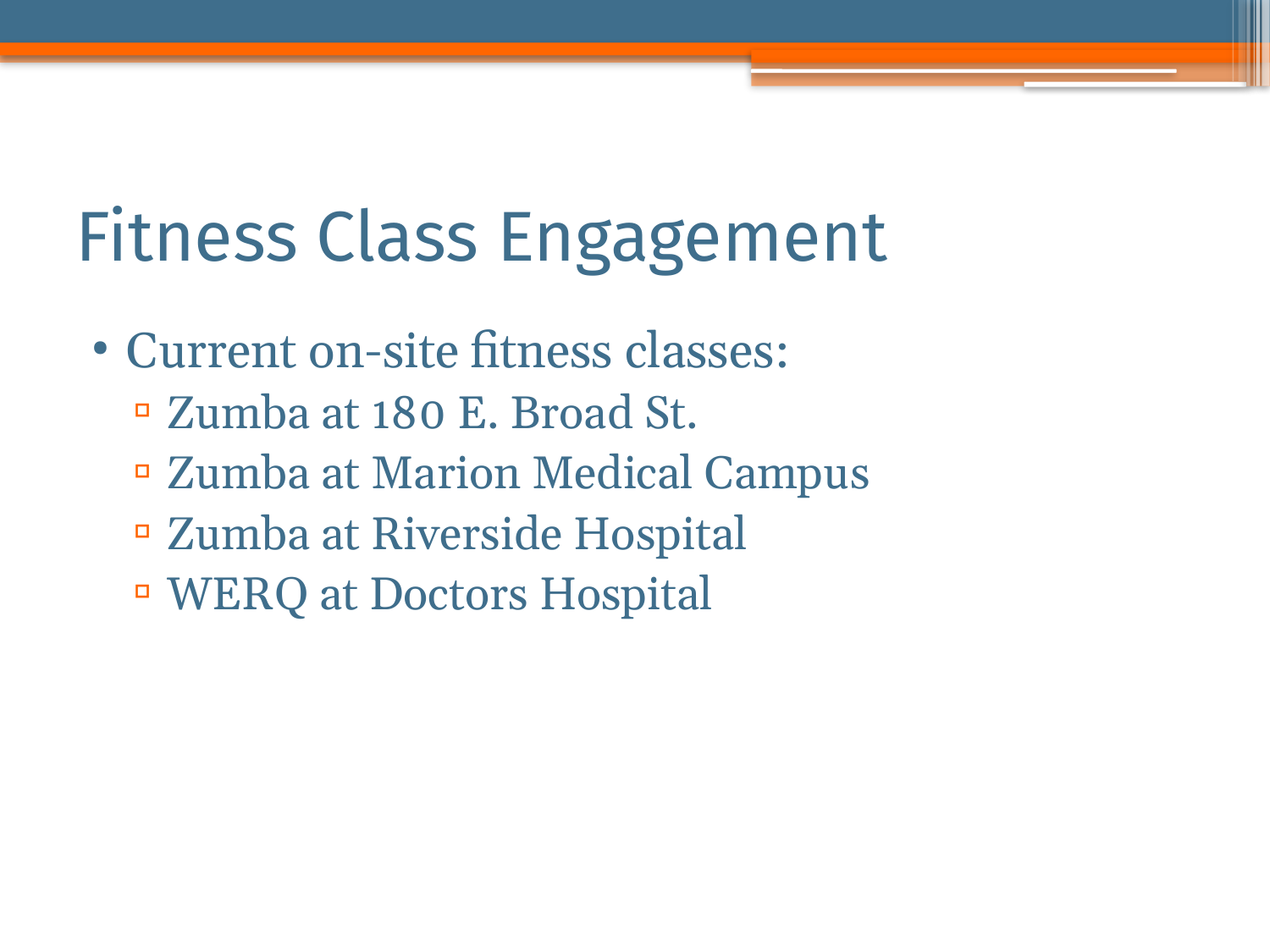

# Fitness Class Engagement
Current on-site fitness classes:
Zumba at 180 E. Broad St.
Zumba at Marion Medical Campus
Zumba at Riverside Hospital
WERQ at Doctors Hospital